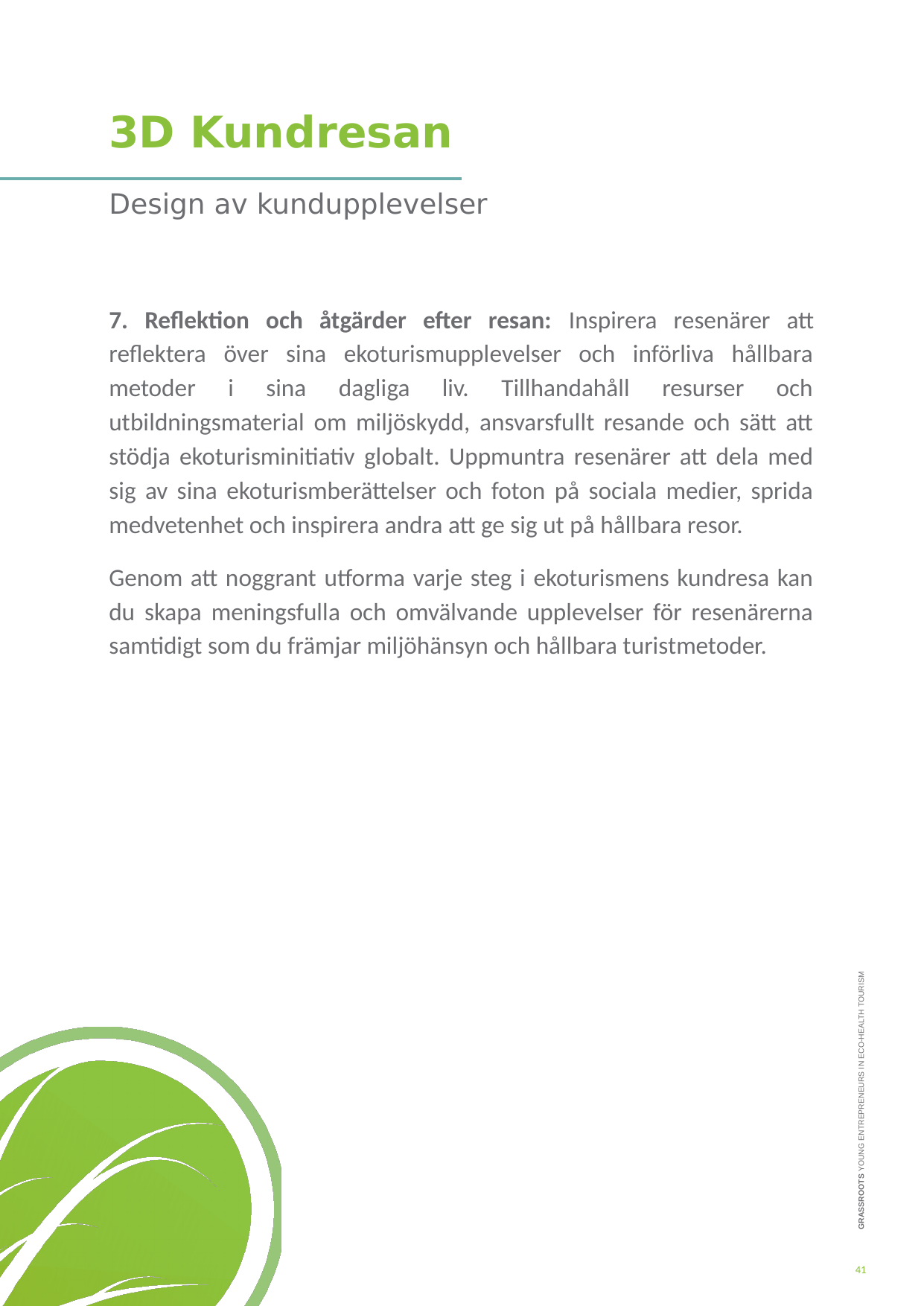

3D Kundresan
Design av kundupplevelser
7. Reflektion och åtgärder efter resan: Inspirera resenärer att reflektera över sina ekoturismupplevelser och införliva hållbara metoder i sina dagliga liv. Tillhandahåll resurser och utbildningsmaterial om miljöskydd, ansvarsfullt resande och sätt att stödja ekoturisminitiativ globalt. Uppmuntra resenärer att dela med sig av sina ekoturismberättelser och foton på sociala medier, sprida medvetenhet och inspirera andra att ge sig ut på hållbara resor.
Genom att noggrant utforma varje steg i ekoturismens kundresa kan du skapa meningsfulla och omvälvande upplevelser för resenärerna samtidigt som du främjar miljöhänsyn och hållbara turistmetoder.

41